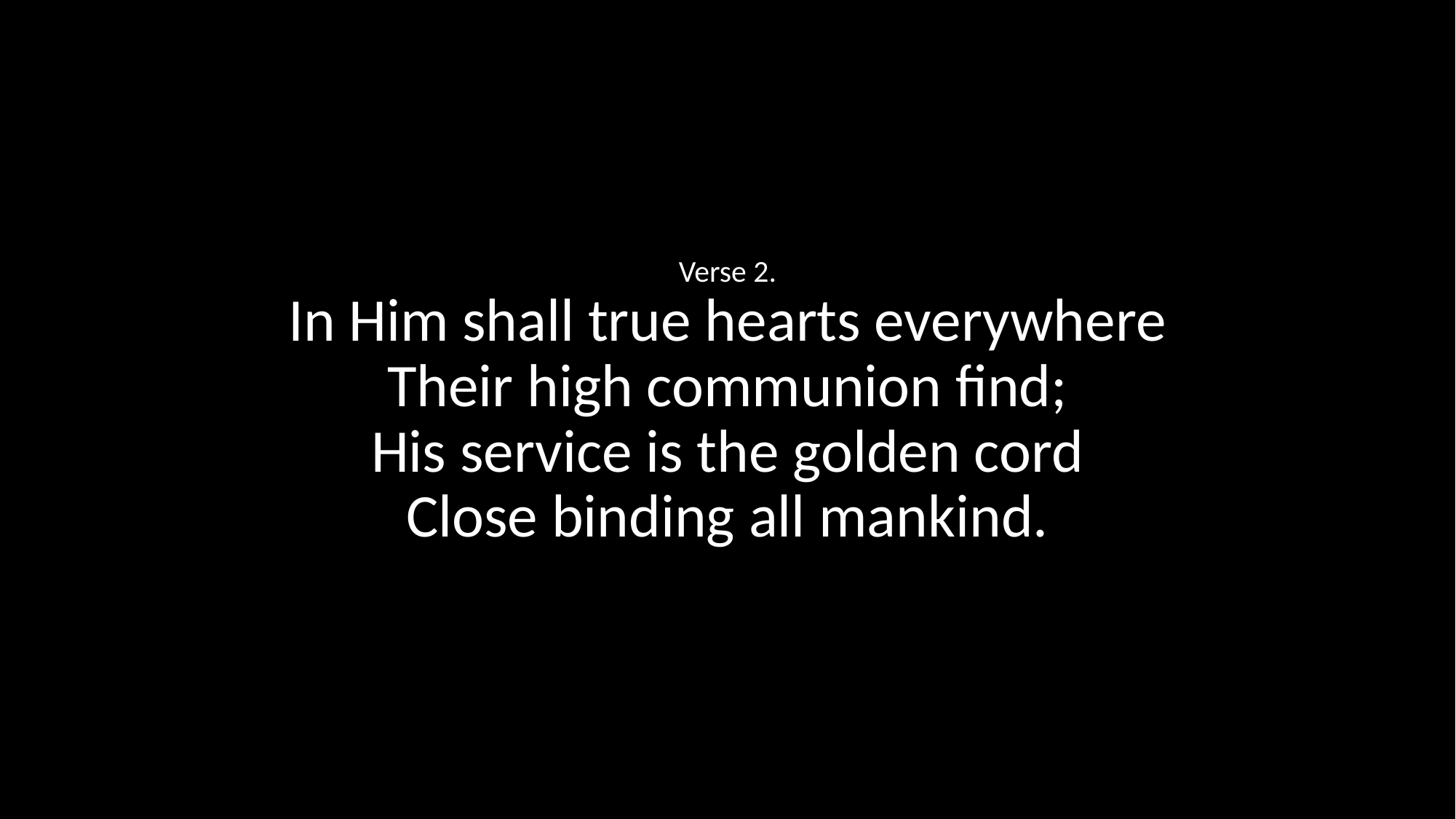

Verse 2.
In Him shall true hearts everywhere
Their high communion find;
His service is the golden cord
Close binding all mankind.